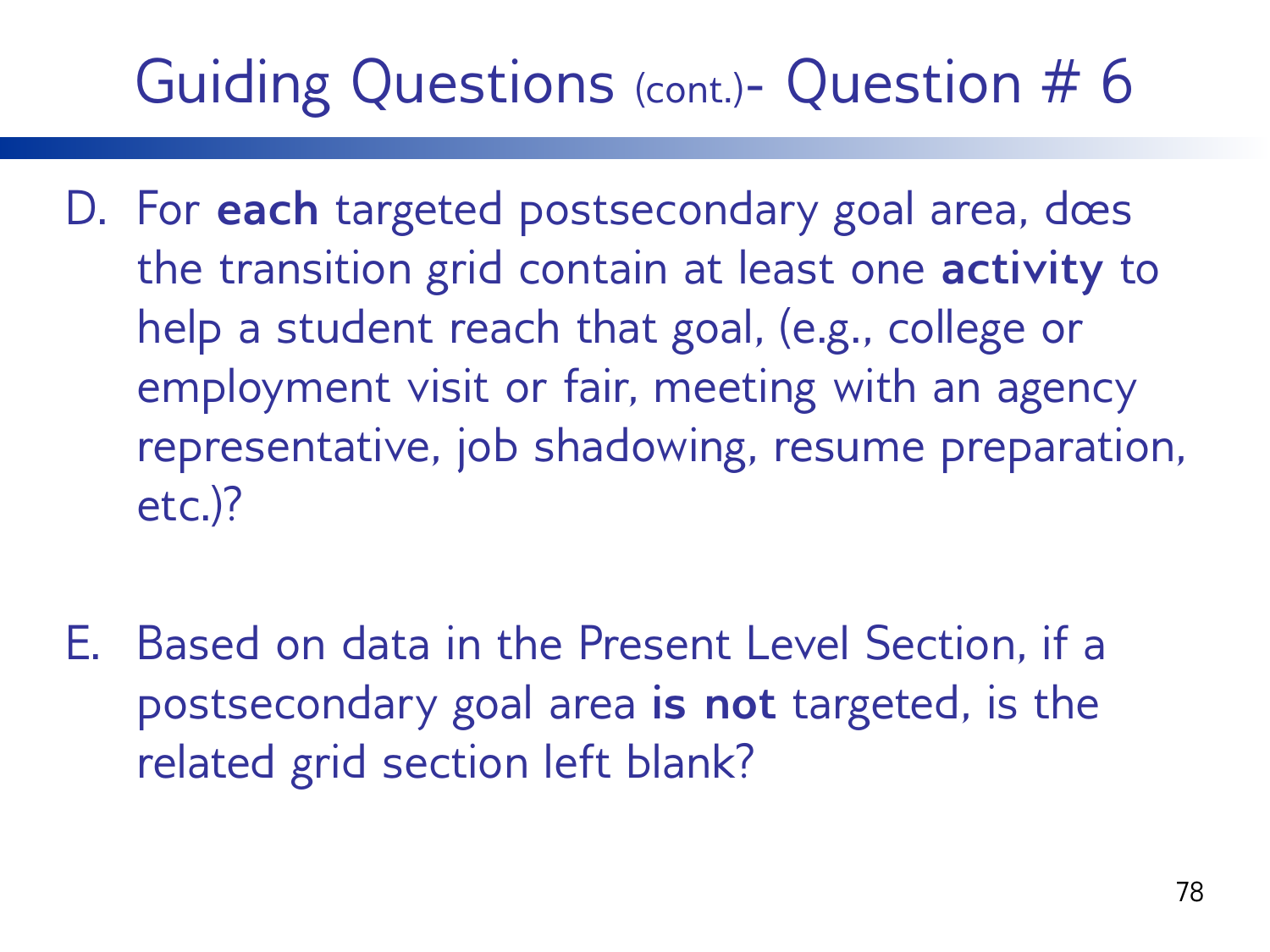

# Guiding Questions (cont.)- Question # 6
For each targeted postsecondary goal area, does the transition grid contain at least one activity to help a student reach that goal, (e.g., college or employment visit or fair, meeting with an agency representative, job shadowing, resume preparation, etc.)?

Based on data in the Present Level Section, if a postsecondary goal area is not targeted, is the related grid section left blank?

78